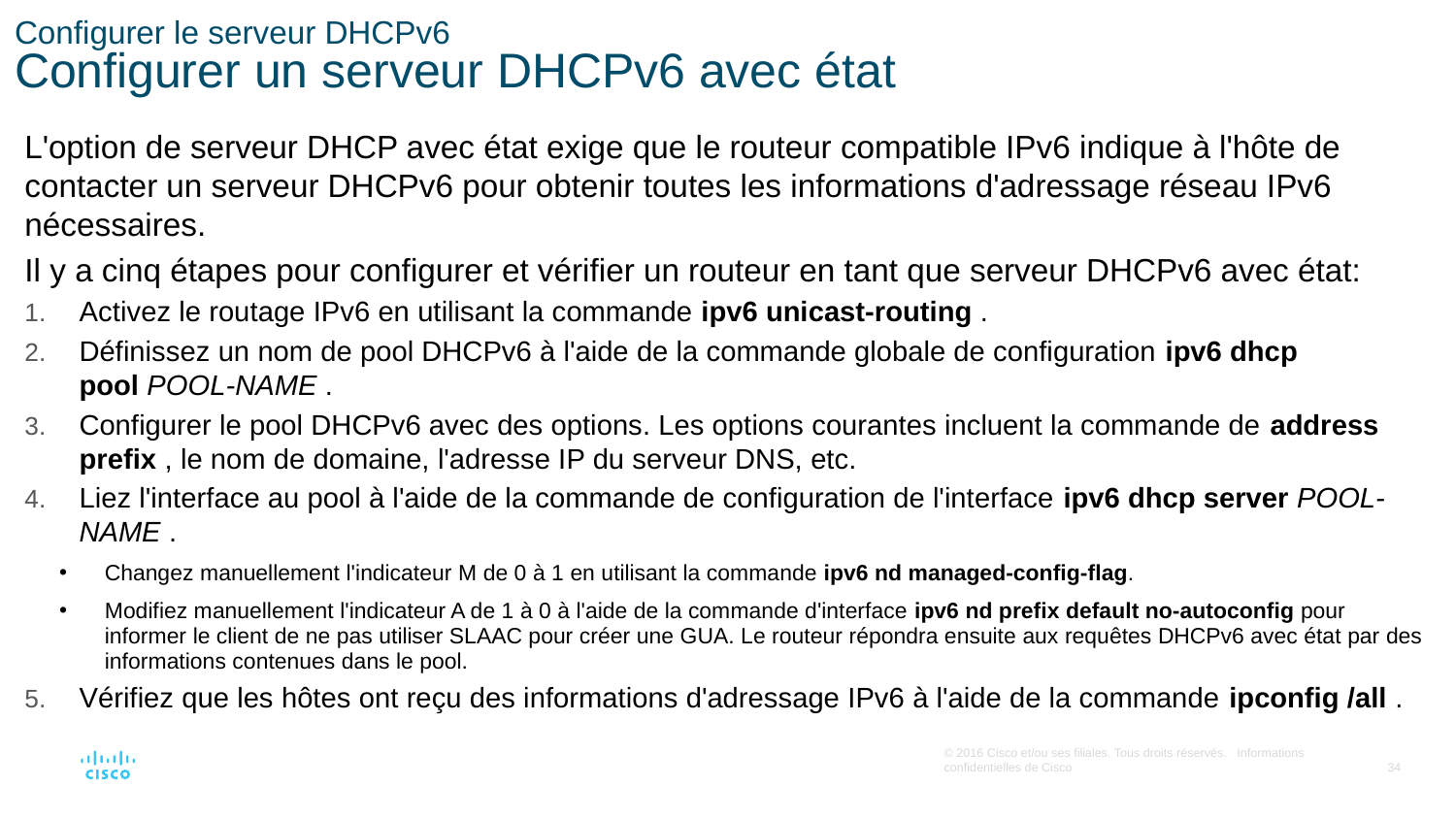

# Configurer le serveur DHCPv6 Configurer un serveur DHCPv6 avec état
L'option de serveur DHCP avec état exige que le routeur compatible IPv6 indique à l'hôte de contacter un serveur DHCPv6 pour obtenir toutes les informations d'adressage réseau IPv6 nécessaires.
Il y a cinq étapes pour configurer et vérifier un routeur en tant que serveur DHCPv6 avec état:
Activez le routage IPv6 en utilisant la commande ipv6 unicast-routing .
Définissez un nom de pool DHCPv6 à l'aide de la commande globale de configuration ipv6 dhcp pool POOL-NAME .
Configurer le pool DHCPv6 avec des options. Les options courantes incluent la commande de address prefix , le nom de domaine, l'adresse IP du serveur DNS, etc.
Liez l'interface au pool à l'aide de la commande de configuration de l'interface ipv6 dhcp server POOL-NAME .
Changez manuellement l'indicateur M de 0 à 1 en utilisant la commande ipv6 nd managed-config-flag.
Modifiez manuellement l'indicateur A de 1 à 0 à l'aide de la commande d'interface ipv6 nd prefix default no-autoconfig pour informer le client de ne pas utiliser SLAAC pour créer une GUA. Le routeur répondra ensuite aux requêtes DHCPv6 avec état par des informations contenues dans le pool.
Vérifiez que les hôtes ont reçu des informations d'adressage IPv6 à l'aide de la commande ipconfig /all .